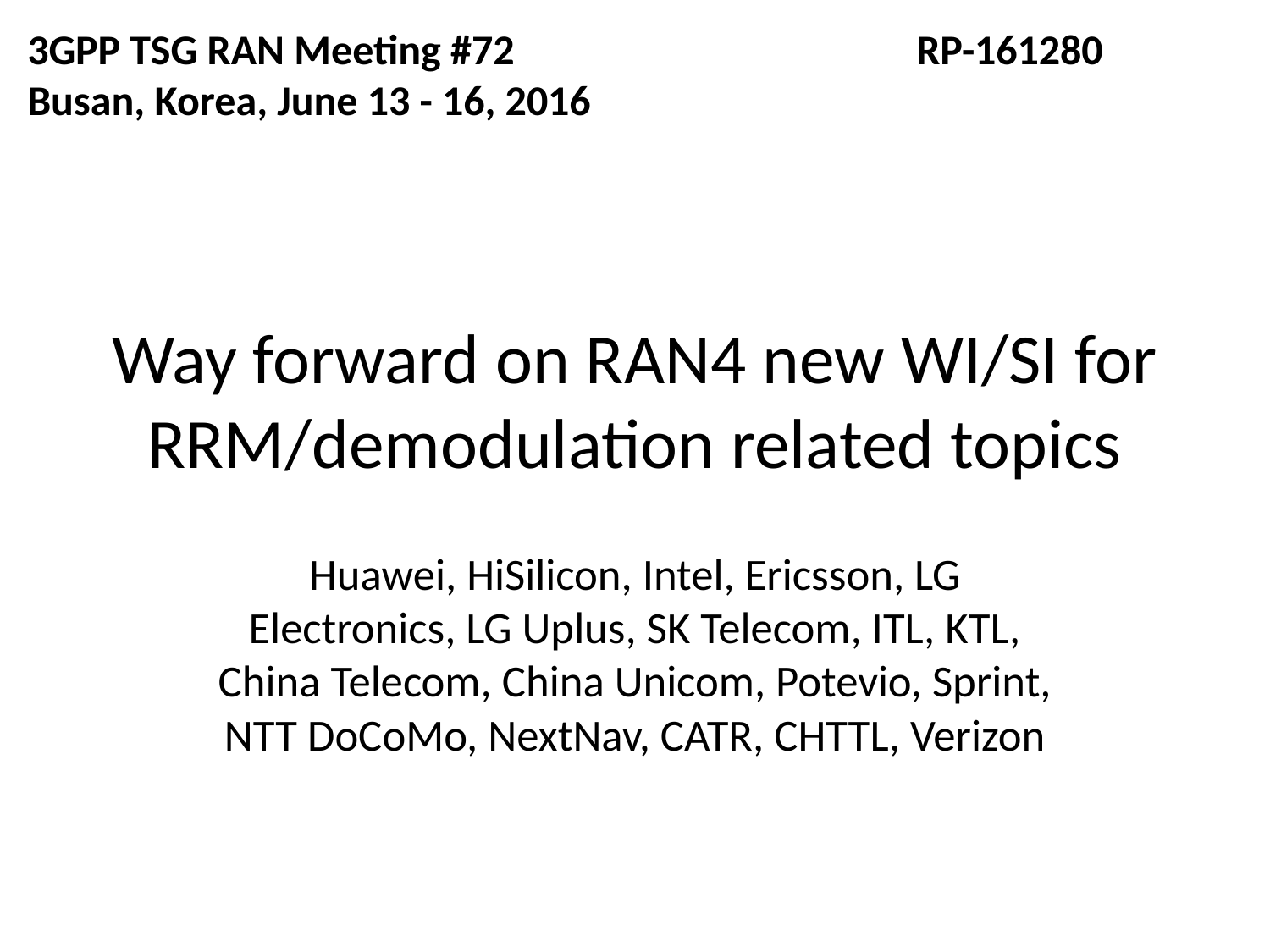

3GPP TSG RAN Meeting #72				RP-161280
Busan, Korea, June 13 - 16, 2016
# Way forward on RAN4 new WI/SI for RRM/demodulation related topics
Huawei, HiSilicon, Intel, Ericsson, LG Electronics, LG Uplus, SK Telecom, ITL, KTL, China Telecom, China Unicom, Potevio, Sprint, NTT DoCoMo, NextNav, CATR, CHTTL, Verizon